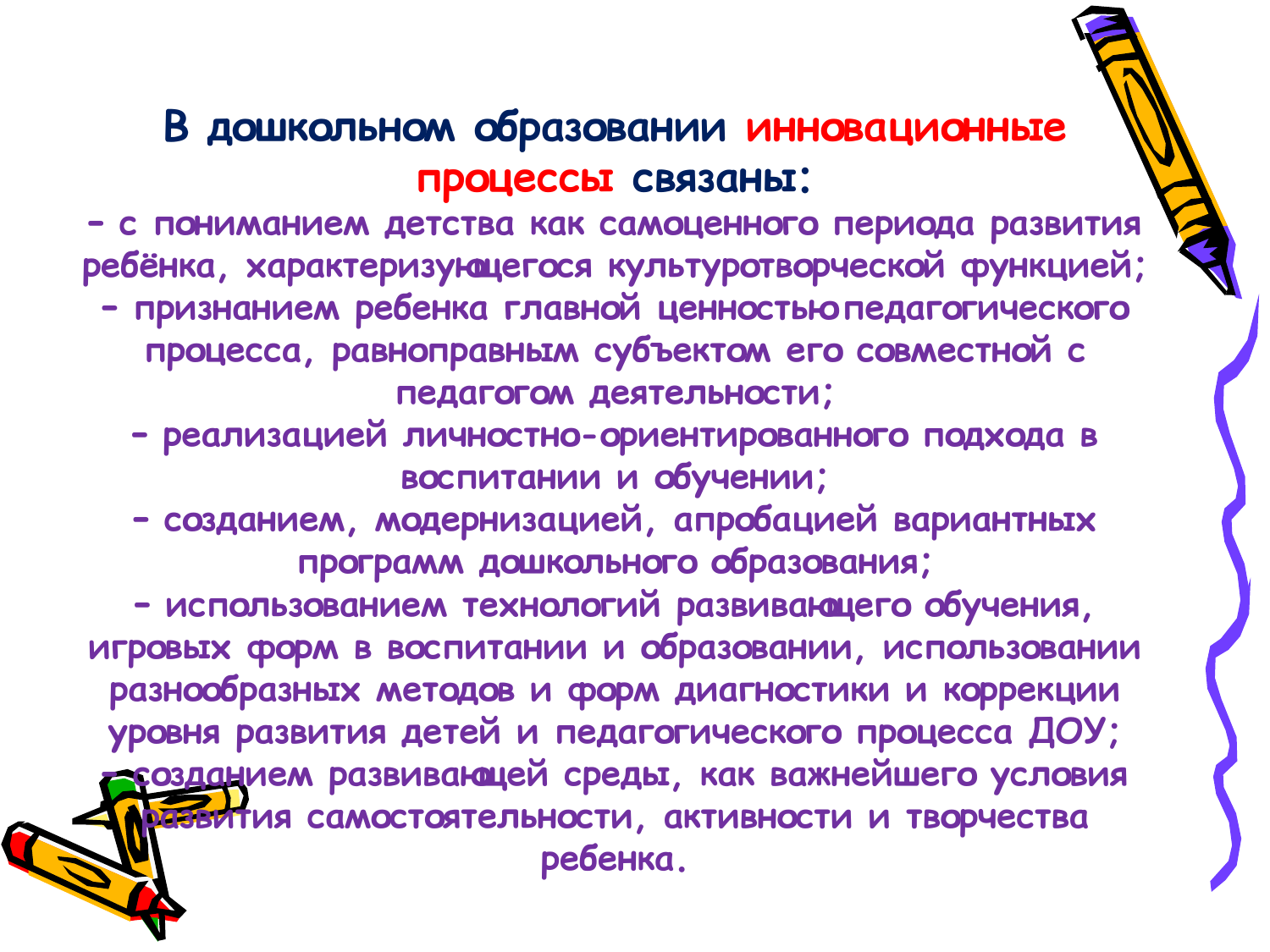

# В дошкольном образовании инновационные процессы связаны: – с пониманием детства как самоценного периода развития ребёнка, характеризующегося культуротворческой функцией; – признанием ребенка главной ценностью педагогического процесса, равноправным субъектом его совместной с педагогом деятельности; – реализацией личностно-ориентированного подхода в воспитании и обучении; – созданием, модернизацией, апробацией вариантных программ дошкольного образования; – использованием технологий развивающего обучения, игровых форм в воспитании и образовании, использовании разнообразных методов и форм диагностики и коррекции уровня развития детей и педагогического процесса ДОУ; – созданием развивающей среды, как важнейшего условия развития самостоятельности, активности и творчества ребенка.